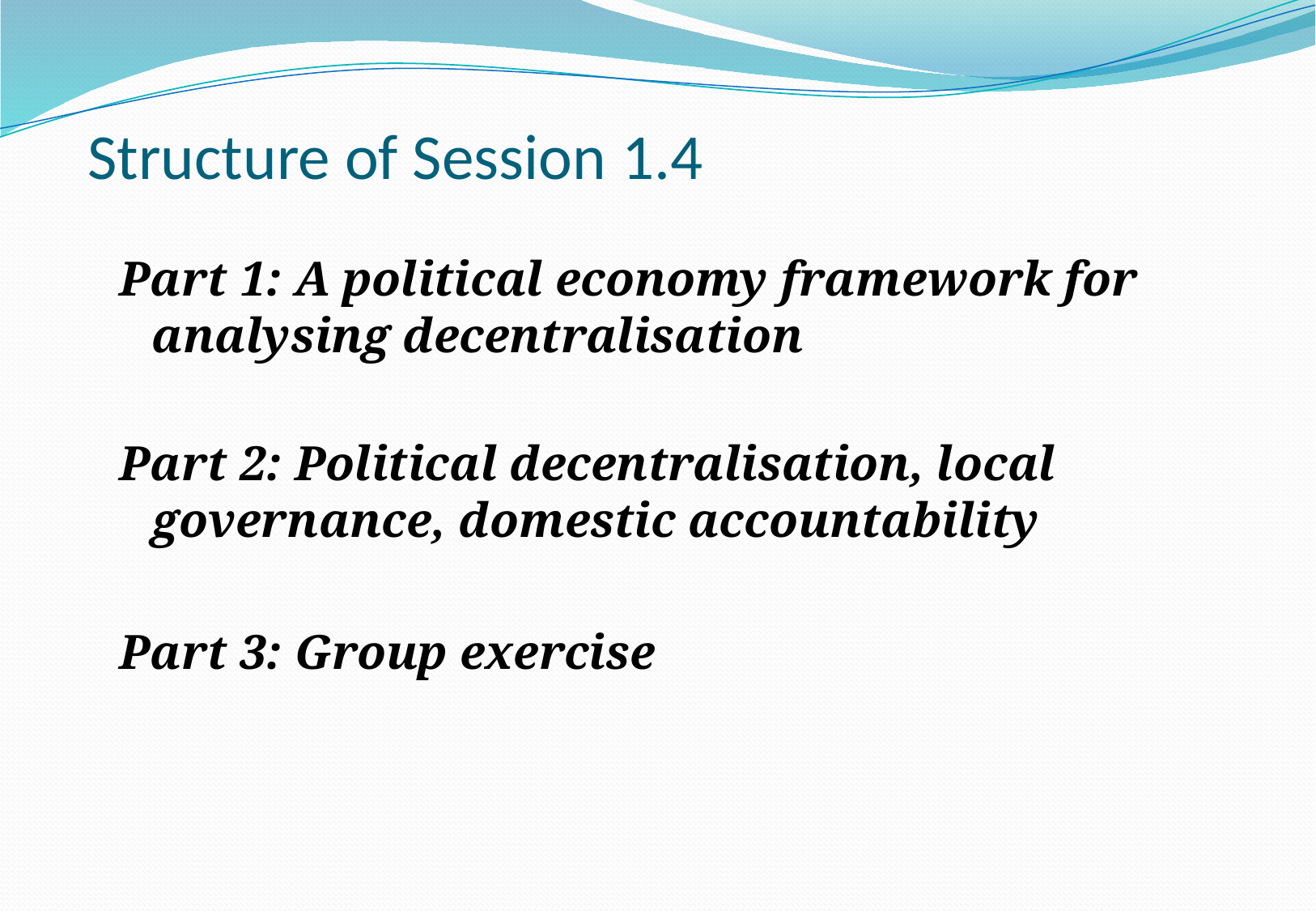

# Structure of Session 1.4
Part 1: A political economy framework for analysing decentralisation

Part 2: Political decentralisation, local governance, domestic accountability

Part 3: Group exercise